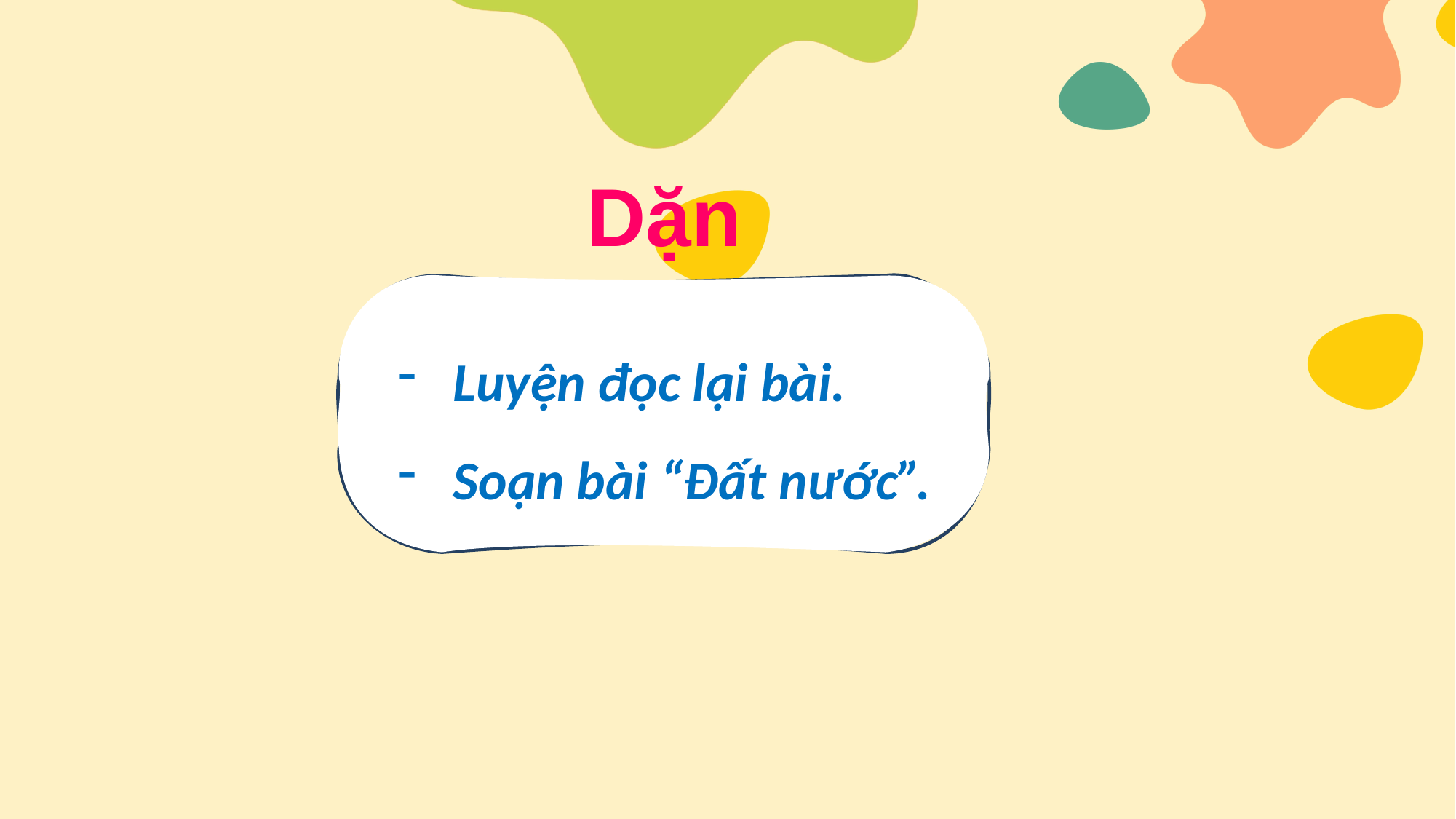

Dặn dò

Luyện đọc lại bài.
Soạn bài “Đất nước”.